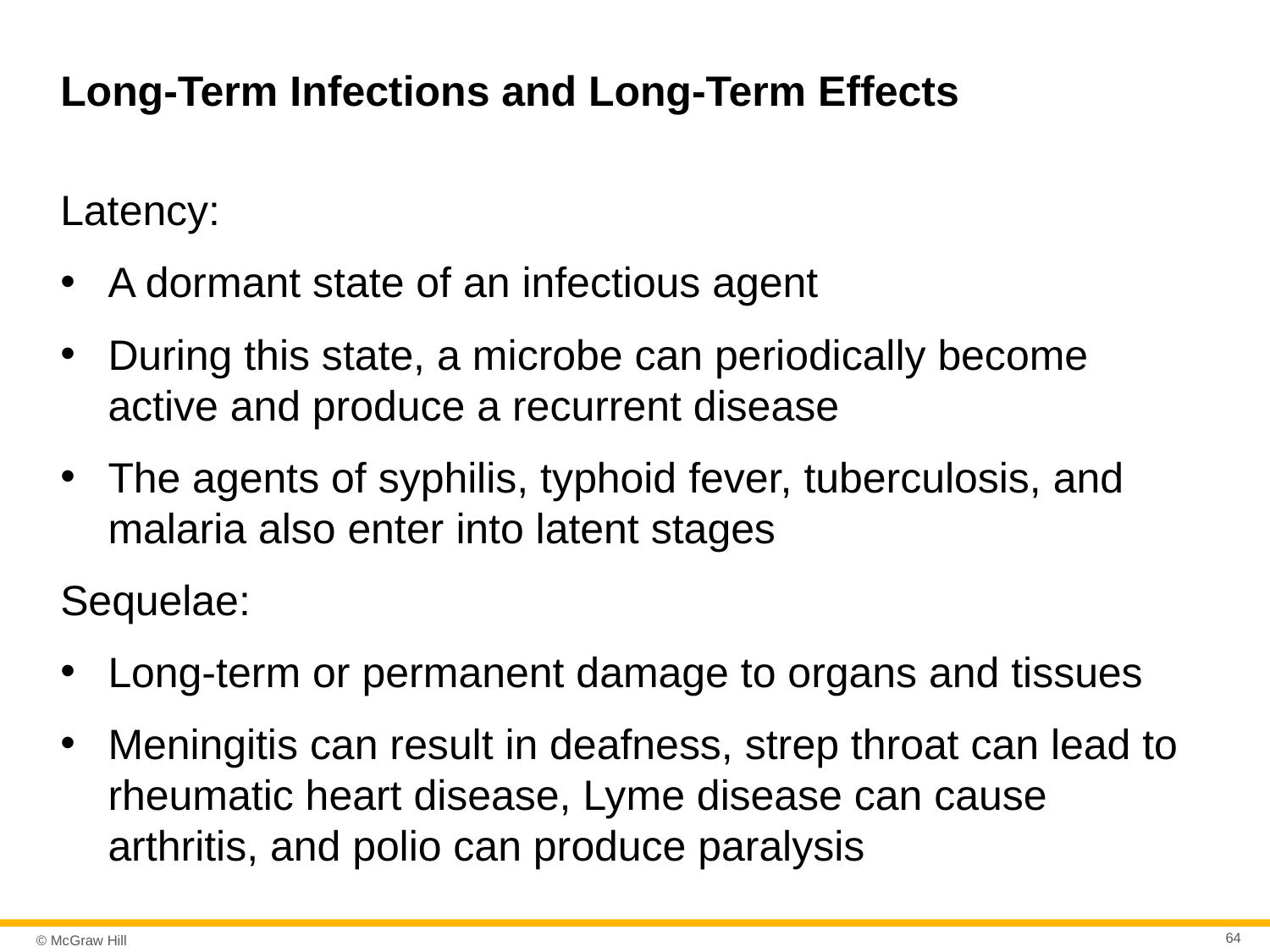

# Long-Term Infections and Long-Term Effects
Latency:
A dormant state of an infectious agent
During this state, a microbe can periodically become active and produce a recurrent disease
The agents of syphilis, typhoid fever, tuberculosis, and malaria also enter into latent stages
Sequelae:
Long-term or permanent damage to organs and tissues
Meningitis can result in deafness, strep throat can lead to rheumatic heart disease, Lyme disease can cause arthritis, and polio can produce paralysis